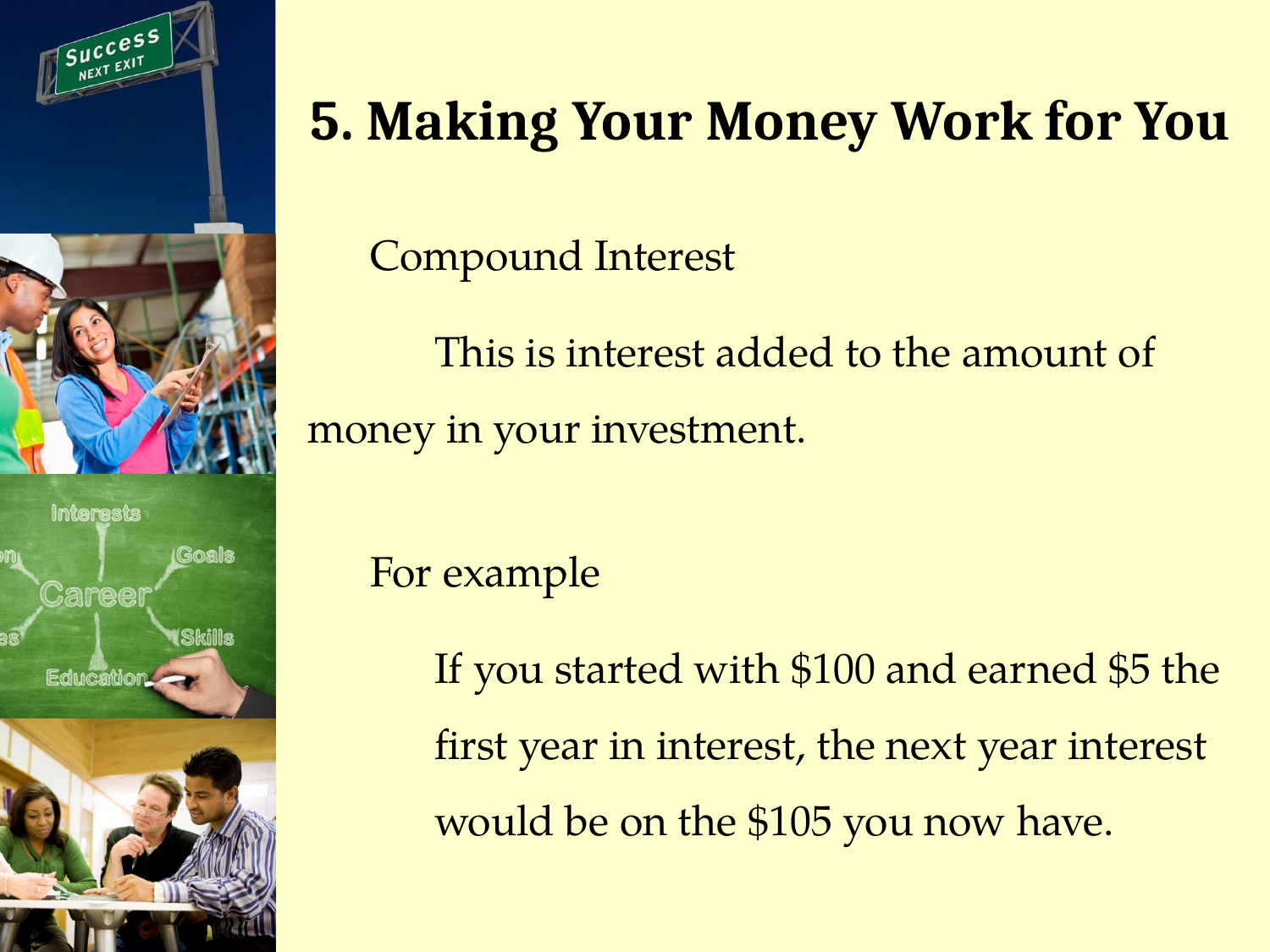

# 5. Making Your Money Work for You
Compound Interest
	This is interest added to the amount of 	money in your investment.

For example
	If you started with $100 and earned $5 the 	first year in interest, the next year interest 	would be on the $105 you now have.